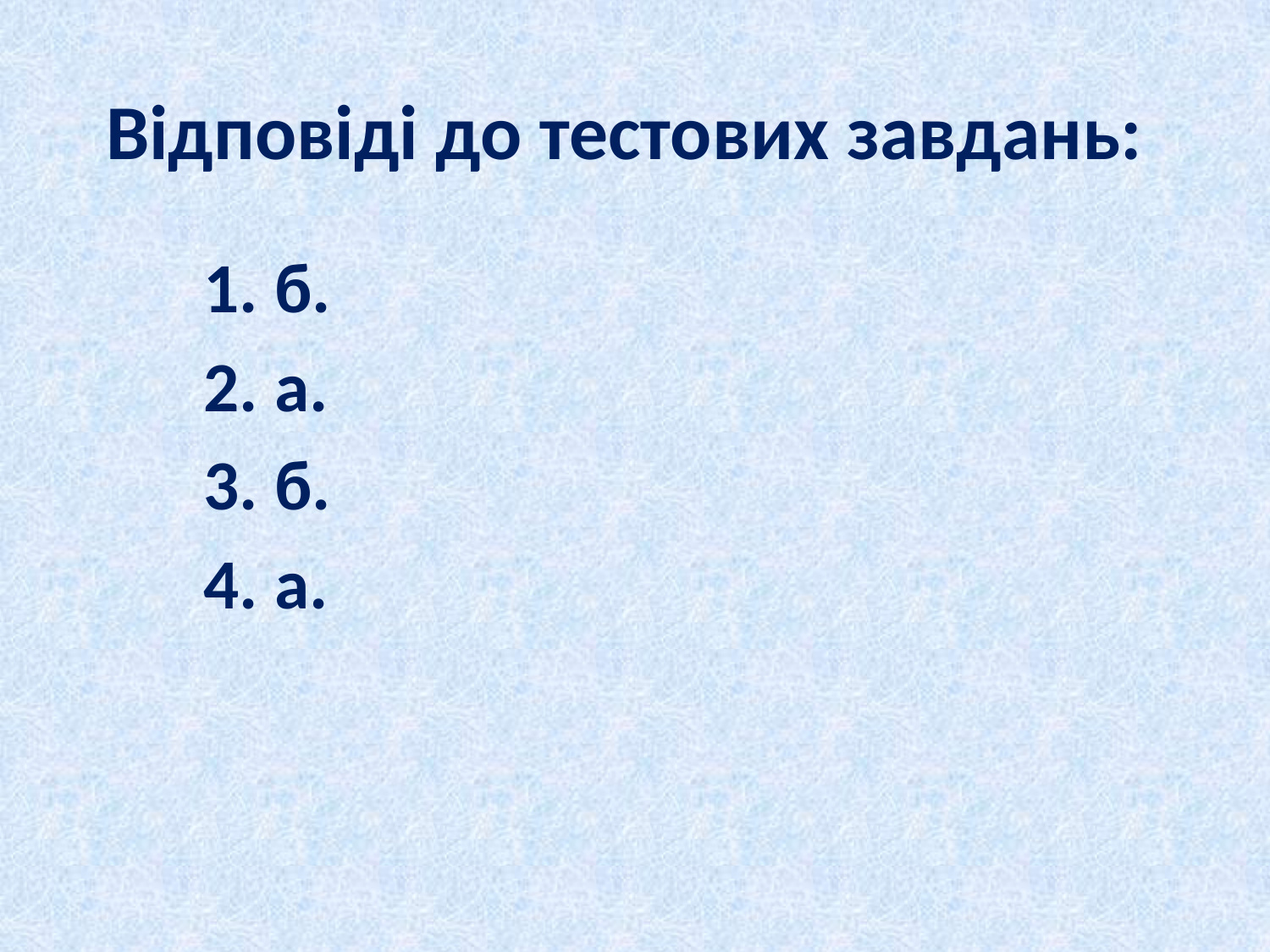

# Відповіді до тестових завдань:
б.
а.
б.
а.